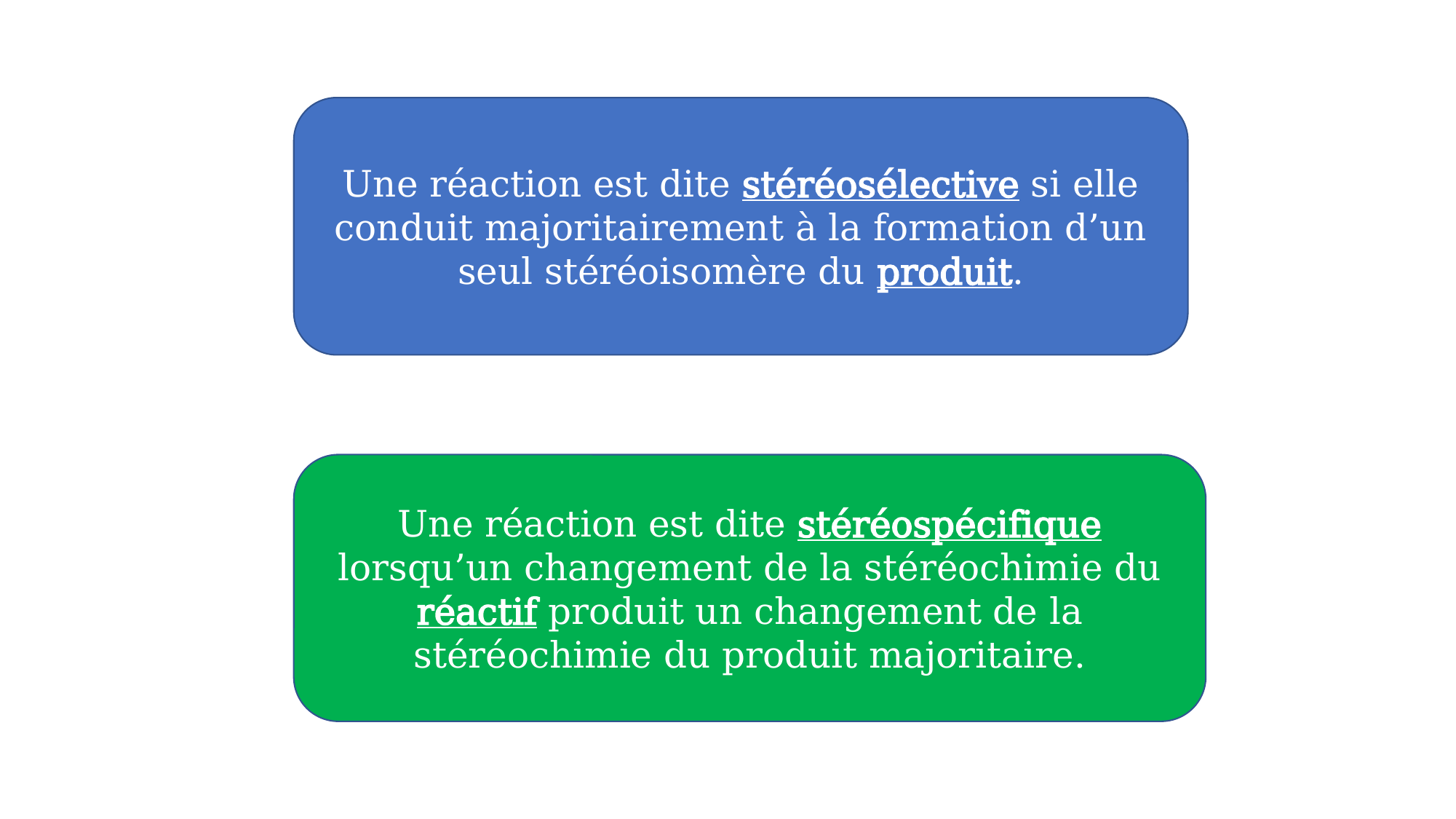

Une réaction est dite stéréosélective si elle conduit majoritairement à la formation d’un seul stéréoisomère du produit.
Une réaction est dite stéréospécifique lorsqu’un changement de la stéréochimie du réactif produit un changement de la stéréochimie du produit majoritaire.